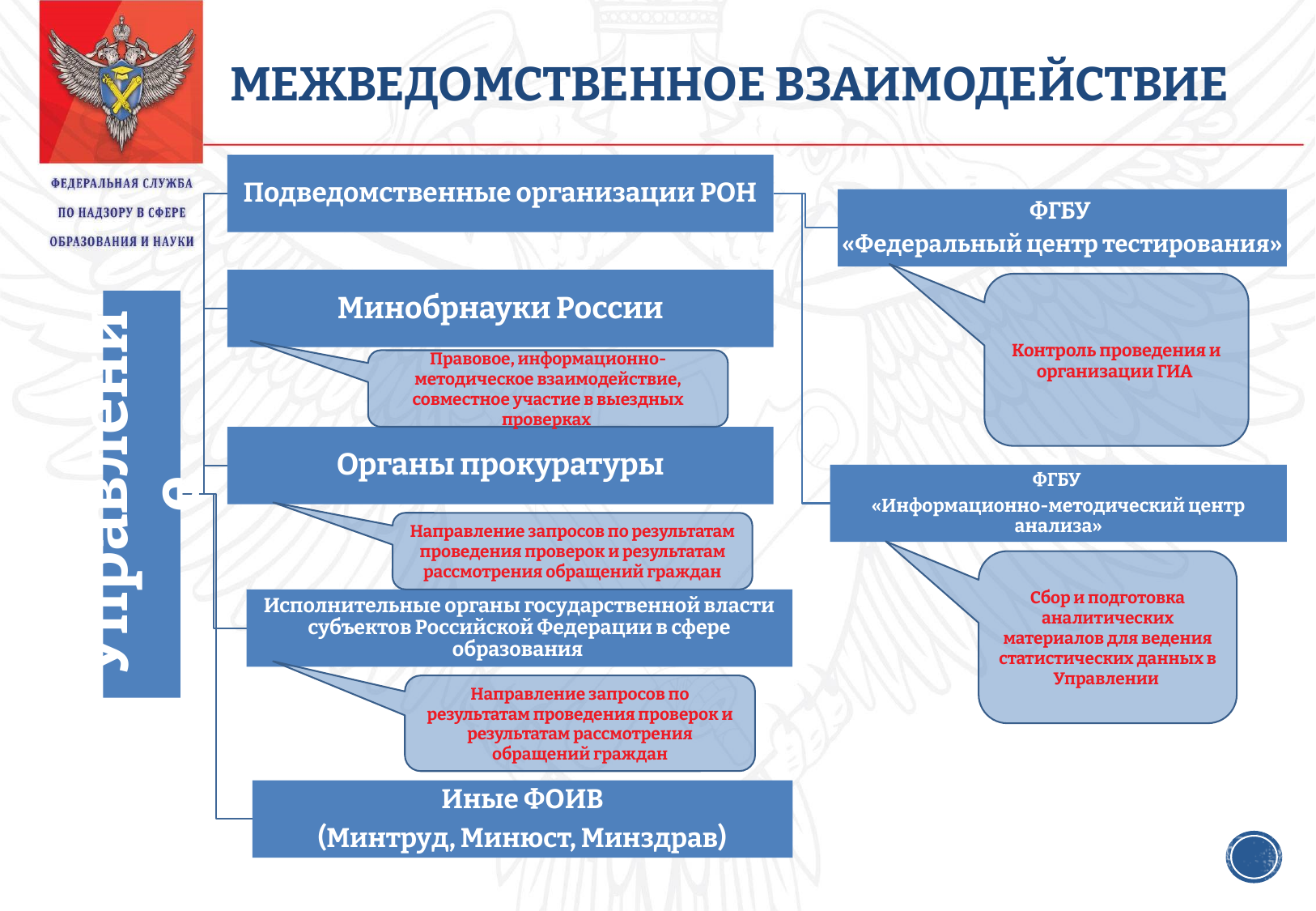

# Межведомственное взаимодействие

Управление
Подведомственные организации РОН
ФГБУ
«Федеральный центр тестирования»
ФГБУ
«Информационно-методический центр анализа»
Минобрнауки России
Органы прокуратуры
Исполнительные органы государственной власти субъектов Российской Федерации в сфере образования
Иные ФОИВ
(Минтруд, Минюст, Минздрав)
Контроль проведения и организации ГИА
Правовое, информационно- методическое взаимодействие,
совместное участие в выездных проверках
Направление запросов по результатам проведения проверок и результатам рассмотрения обращений граждан
Сбор и подготовка аналитических материалов для ведения статистических данных в Управлении
Направление запросов по результатам проведения проверок и результатам рассмотрения обращений граждан